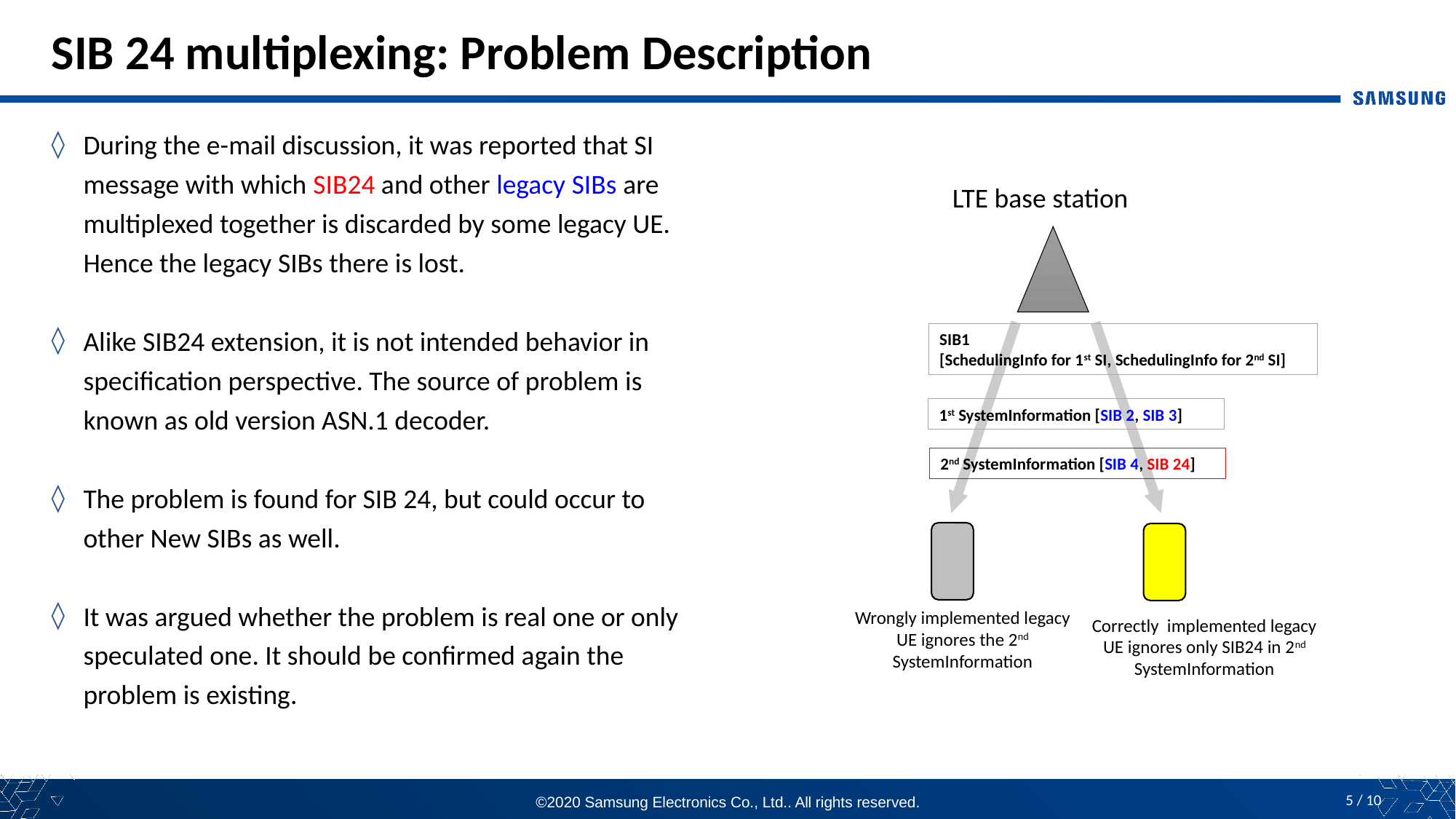

# SIB 24 multiplexing: Problem Description
During the e-mail discussion, it was reported that SI message with which SIB24 and other legacy SIBs are multiplexed together is discarded by some legacy UE. Hence the legacy SIBs there is lost.

Alike SIB24 extension, it is not intended behavior in specification perspective. The source of problem is known as old version ASN.1 decoder.

The problem is found for SIB 24, but could occur to other New SIBs as well.

It was argued whether the problem is real one or only speculated one. It should be confirmed again the problem is existing.

LTE base station

SIB1
[SchedulingInfo for 1st SI, SchedulingInfo for 2nd SI]
1st SystemInformation [SIB 2, SIB 3]
2nd SystemInformation [SIB 4, SIB 24]

Wrongly implemented legacy UE ignores the 2nd SystemInformation
Correctly  implemented legacy UE ignores only SIB24 in 2nd SystemInformation